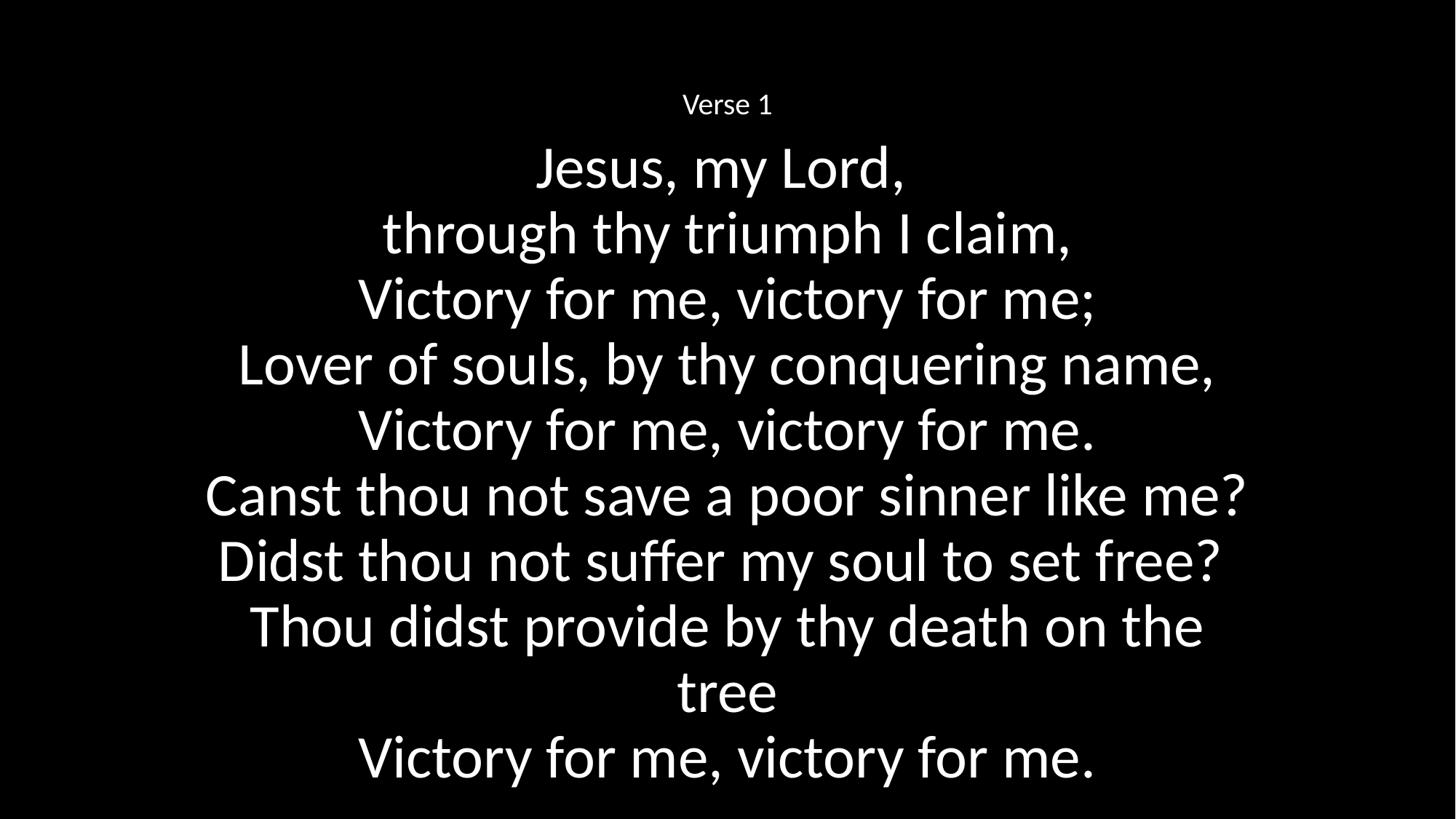

Verse 1
Jesus, my Lord,
through thy triumph I claim,
Victory for me, victory for me;
Lover of souls, by thy conquering name,
Victory for me, victory for me.
Canst thou not save a poor sinner like me?
Didst thou not suffer my soul to set free?
Thou didst provide by thy death on the tree
Victory for me, victory for me.